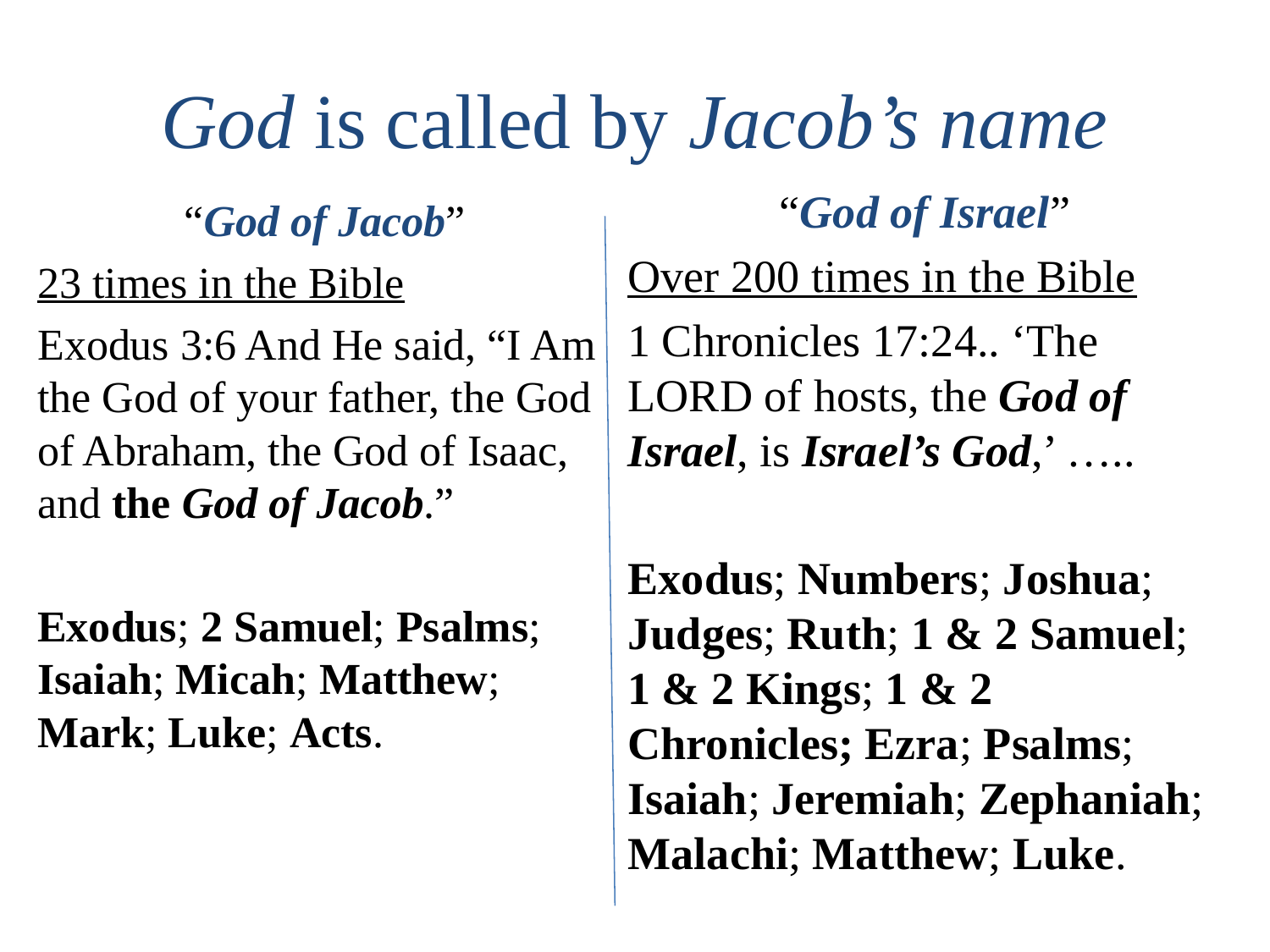

# God is called by Jacob’s name
“God of Israel”
Over 200 times in the Bible
1 Chronicles 17:24.. ‘The LORD of hosts, the God of Israel, is Israel’s God,’ …..

Exodus; Numbers; Joshua; Judges; Ruth; 1 & 2 Samuel;  1 & 2 Kings; 1 & 2 Chronicles; Ezra; Psalms; Isaiah; Jeremiah; Zephaniah; Malachi; Matthew; Luke.
“God of Jacob”
23 times in the Bible
Exodus 3:6 And He said, “I Am the God of your father, the God of Abraham, the God of Isaac, and the God of Jacob.”

Exodus; 2 Samuel; Psalms; Isaiah; Micah; Matthew; Mark; Luke; Acts.